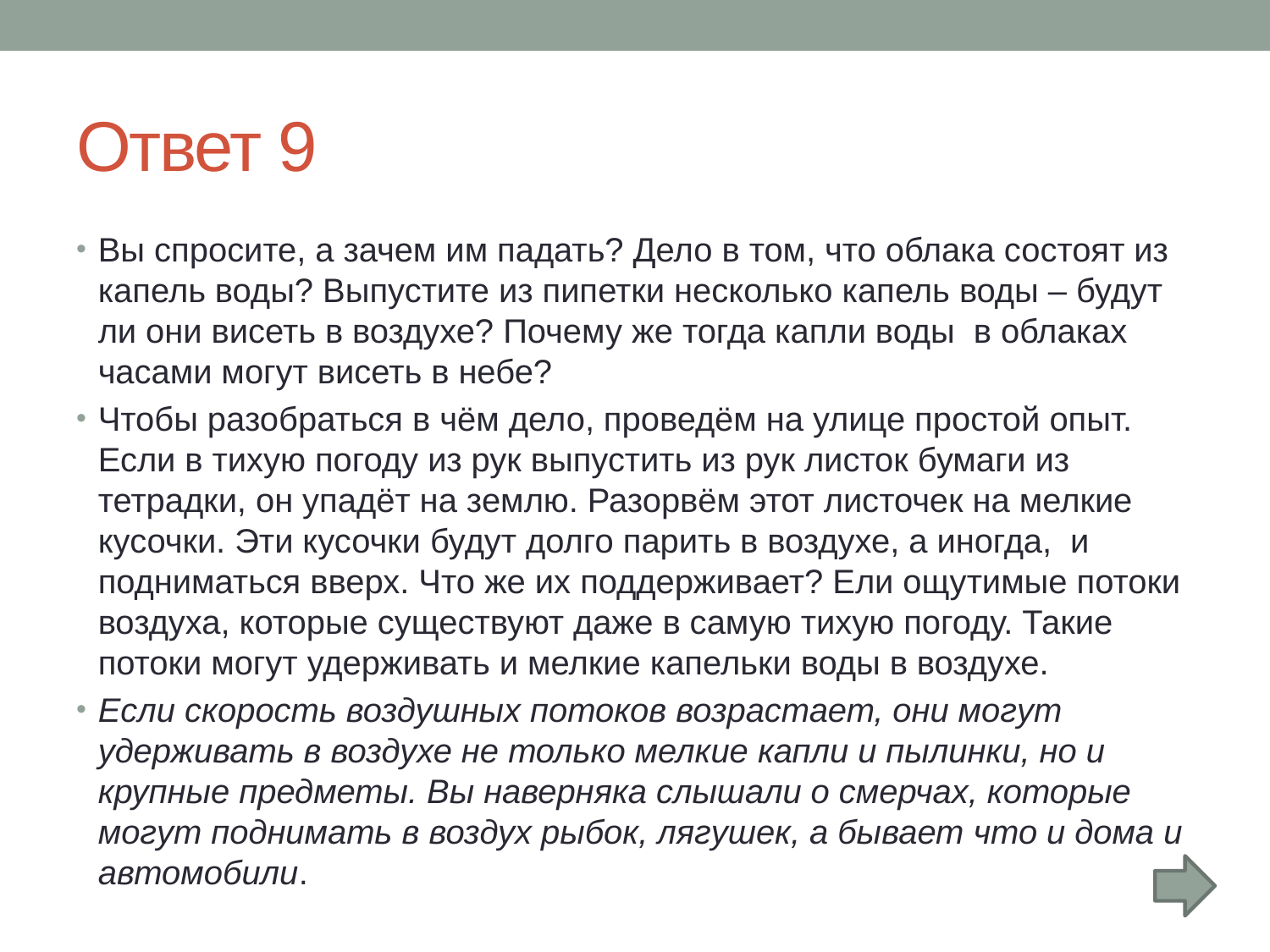

# Ответ 9
Вы спросите, а зачем им падать? Дело в том, что облака состоят из капель воды? Выпустите из пипетки несколько капель воды – будут ли они висеть в воздухе? Почему же тогда капли воды  в облаках часами могут висеть в небе?
Чтобы разобраться в чём дело, проведём на улице простой опыт. Если в тихую погоду из рук выпустить из рук листок бумаги из тетрадки, он упадёт на землю. Разорвём этот листочек на мелкие кусочки. Эти кусочки будут долго парить в воздухе, а иногда,  и подниматься вверх. Что же их поддерживает? Ели ощутимые потоки воздуха, которые существуют даже в самую тихую погоду. Такие потоки могут удерживать и мелкие капельки воды в воздухе.
Если скорость воздушных потоков возрастает, они могут удерживать в воздухе не только мелкие капли и пылинки, но и крупные предметы. Вы наверняка слышали о смерчах, которые могут поднимать в воздух рыбок, лягушек, а бывает что и дома и автомобили.